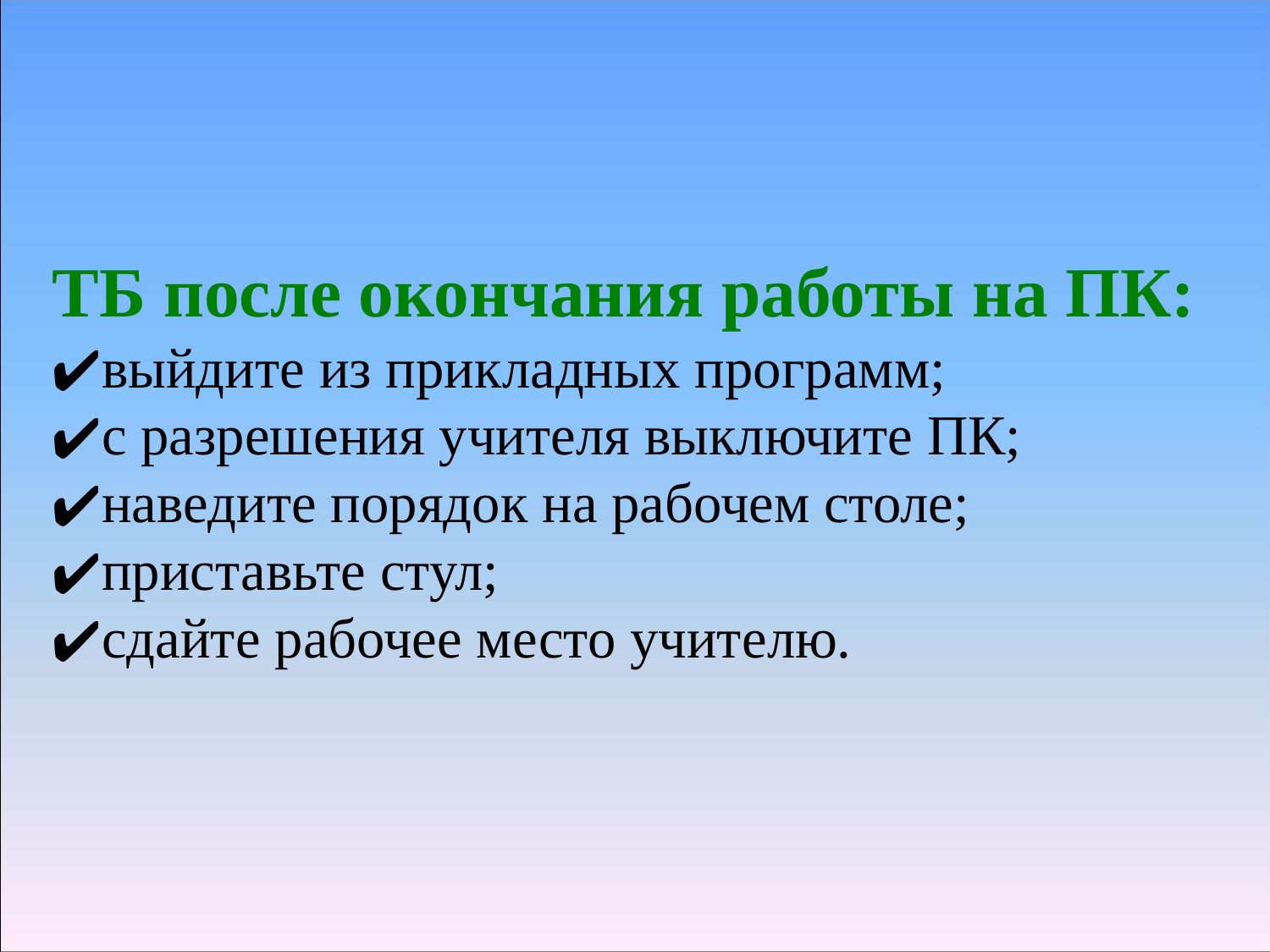

ТБ после окончания работы на ПК:
выйдите из прикладных программ;
с разрешения учителя выключите ПК;
наведите порядок на рабочем столе;
приставьте стул;
сдайте рабочее место учителю.